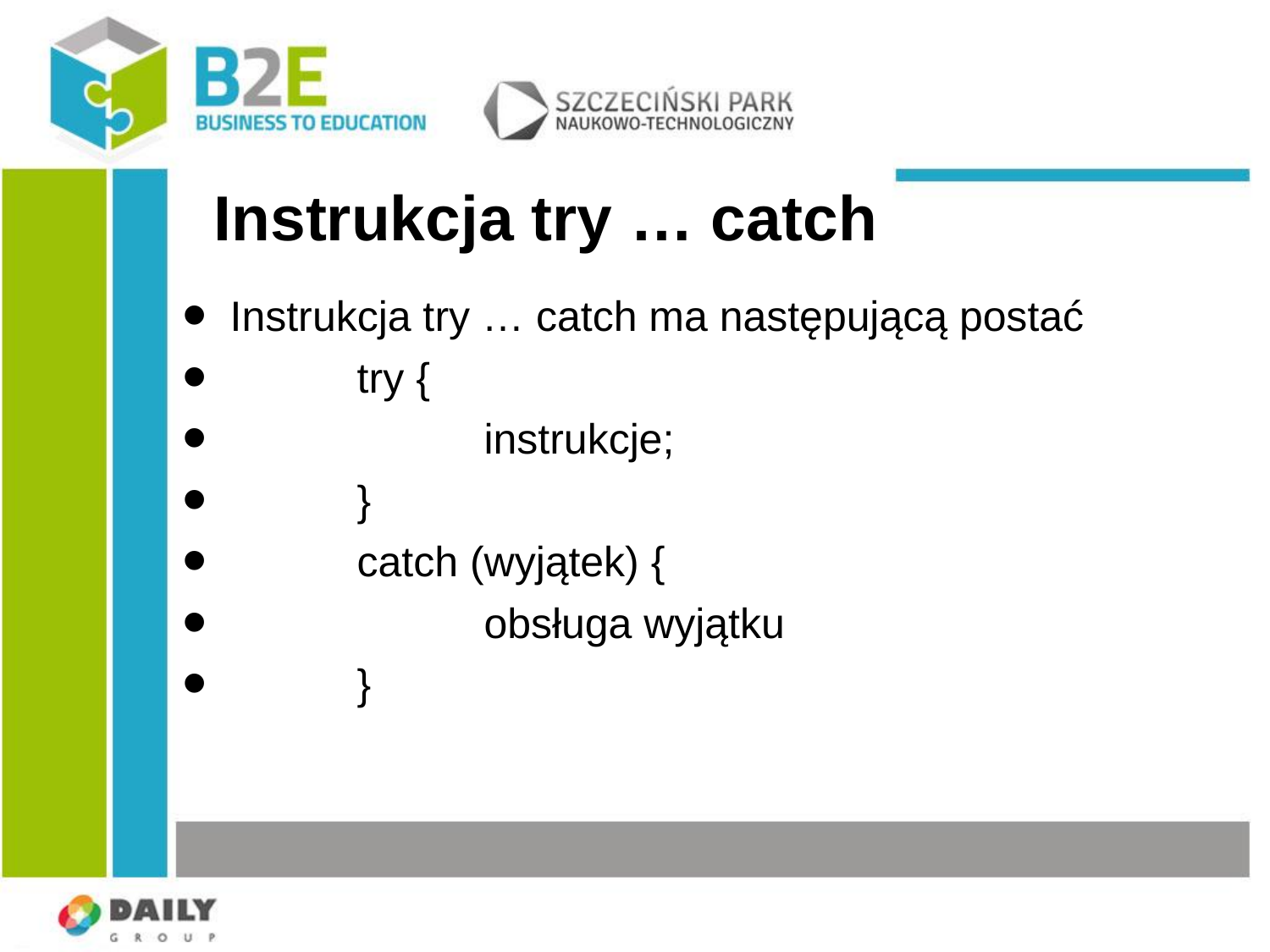

Instrukcja try … catch
Instrukcja try … catch ma następującą postać
	try {
		instrukcje;
	}
	catch (wyjątek) {
		obsługa wyjątku
	}